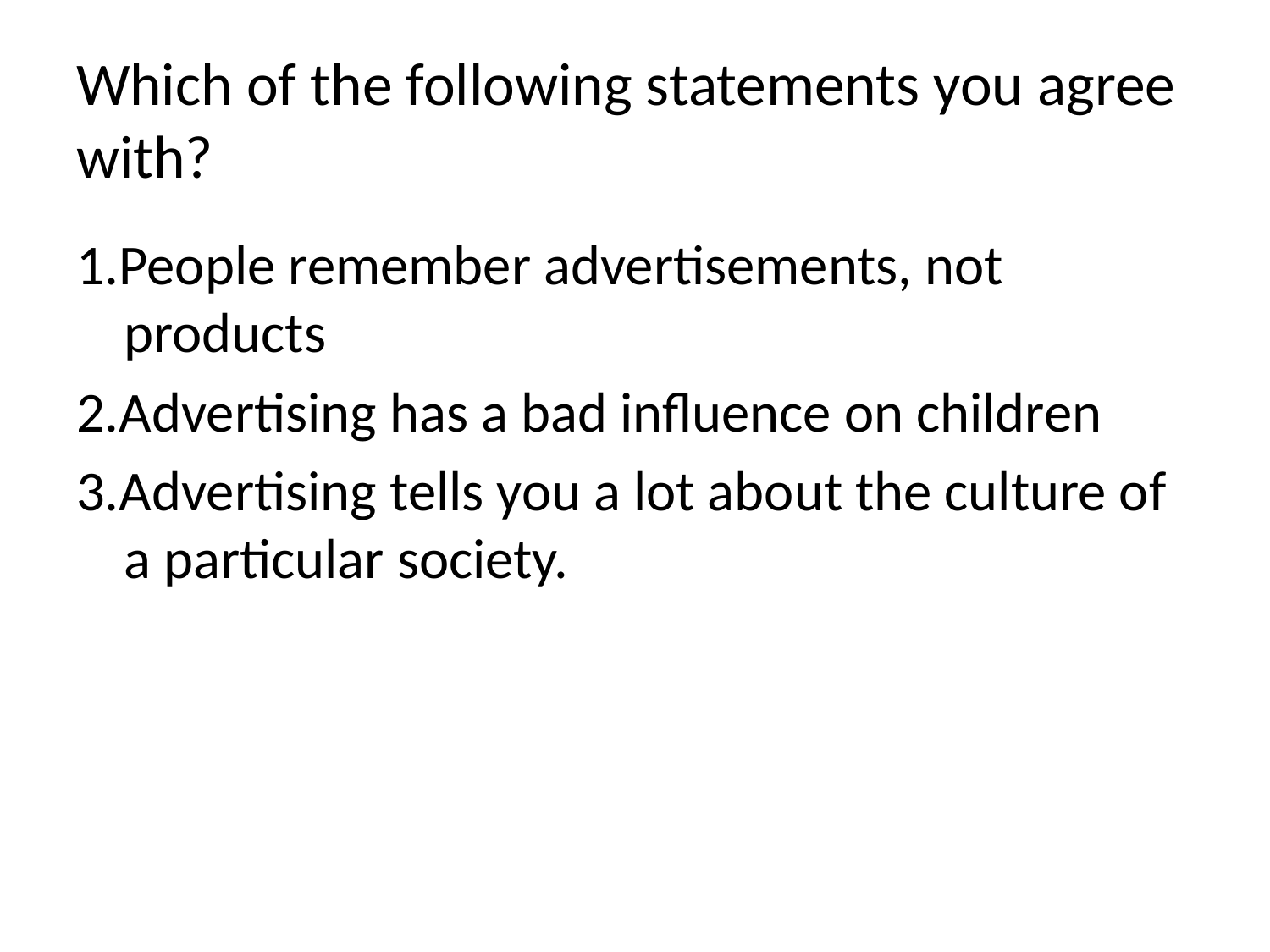

# Which of the following statements you agree with?
1.People remember advertisements, not products
2.Advertising has a bad influence on children
3.Advertising tells you a lot about the culture of a particular society.